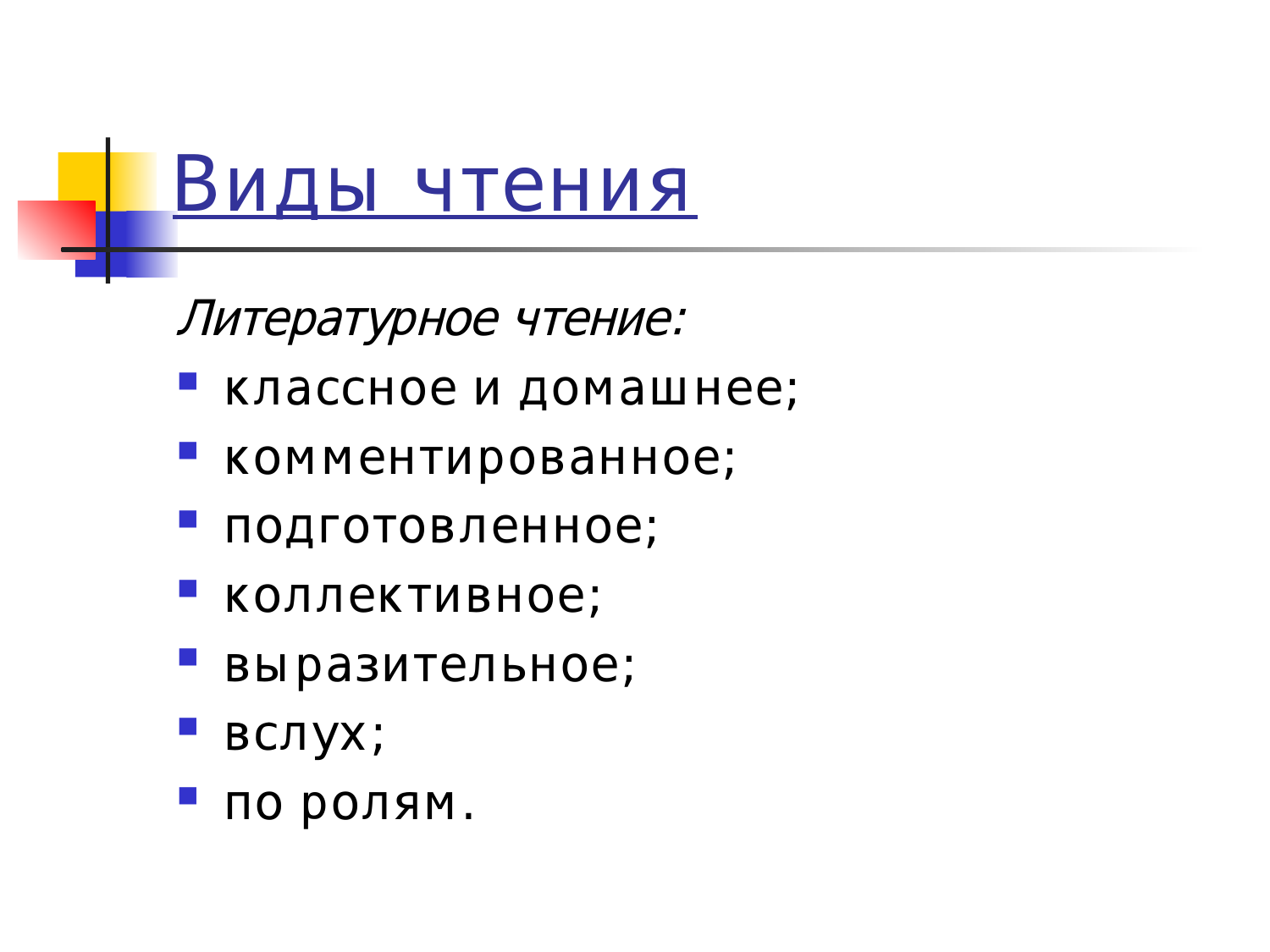

# Виды чтения
Литературное чтение:
классное и домашнее;
комментированное;
подготовленное;
коллективное;
выразительное;
вслух;
по ролям.